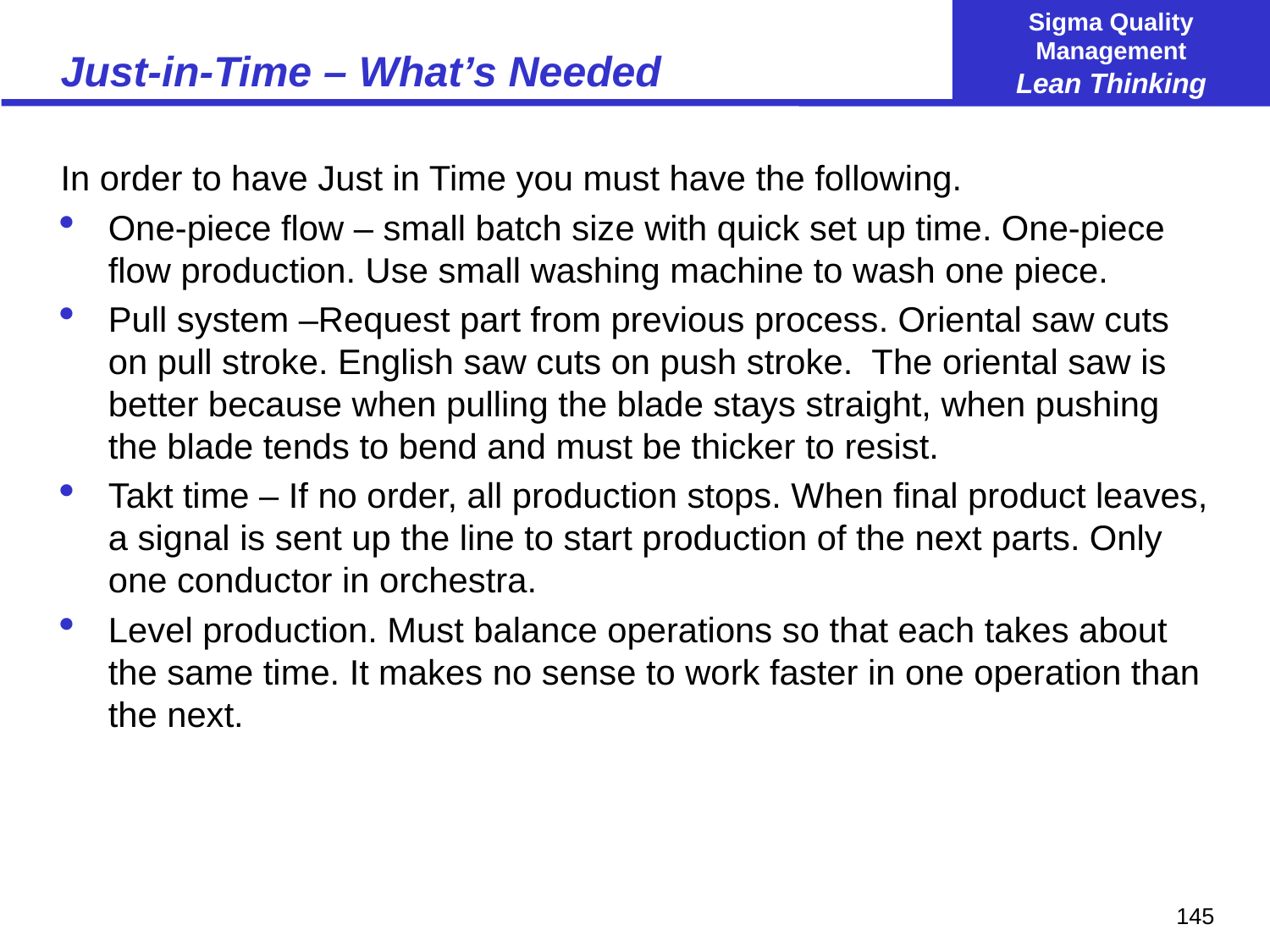

# Just-in-Time – What’s Needed
In order to have Just in Time you must have the following.
One-piece flow – small batch size with quick set up time. One-piece flow production. Use small washing machine to wash one piece.
Pull system –Request part from previous process. Oriental saw cuts on pull stroke. English saw cuts on push stroke.  The oriental saw is better because when pulling the blade stays straight, when pushing the blade tends to bend and must be thicker to resist.
Takt time – If no order, all production stops. When final product leaves, a signal is sent up the line to start production of the next parts. Only one conductor in orchestra.
Level production. Must balance operations so that each takes about the same time. It makes no sense to work faster in one operation than the next.